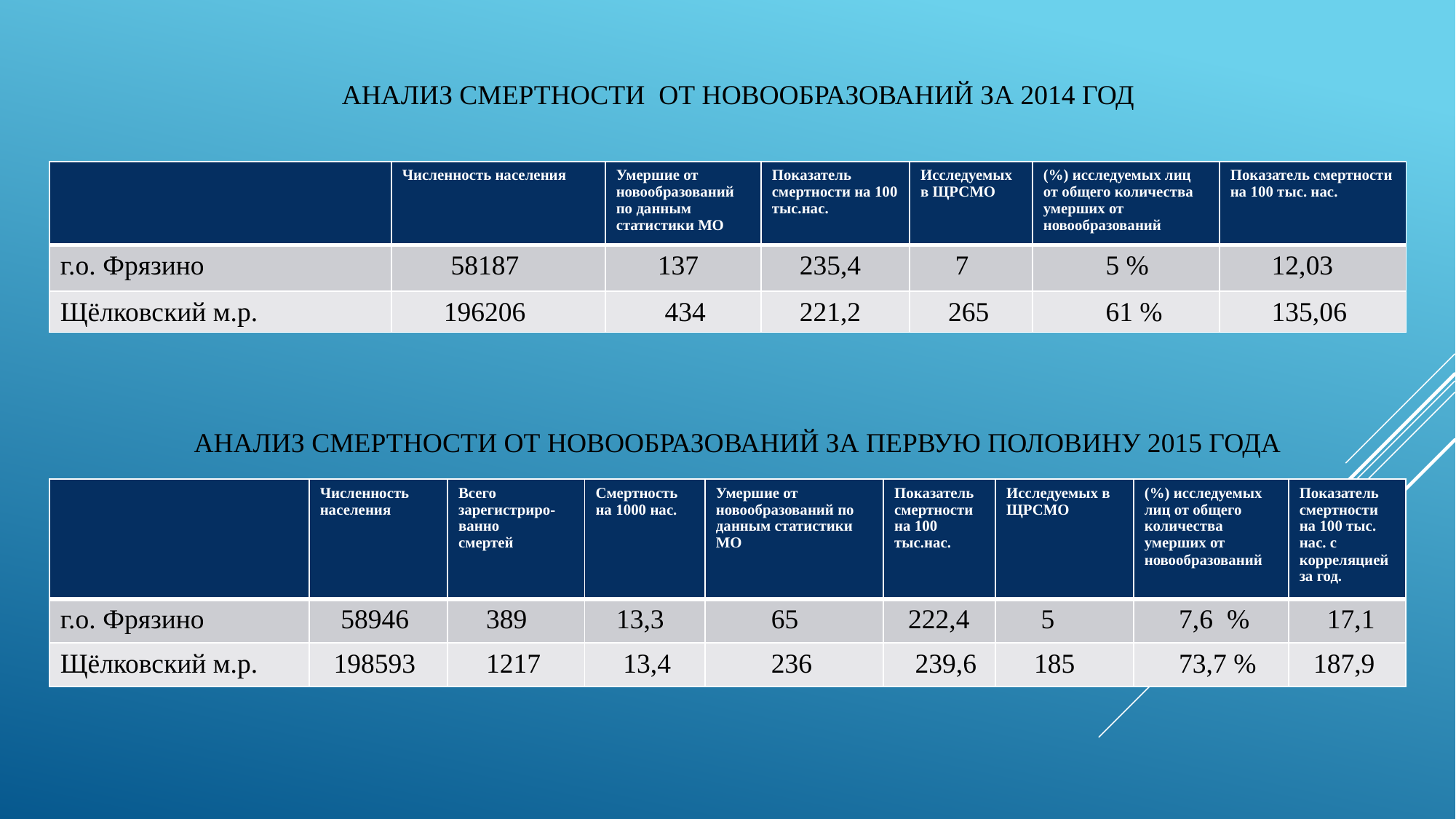

# Анализ смертности  от новообразований за 2014 год
|  | Численность населения | Умершие от новообразований по данным статистики МО | Показатель смертности на 100 тыс.нас. | Исследуемых в ЩРСМО | (%) исследуемых лиц от общего количества умерших от новообразований | Показатель смертности на 100 тыс. нас. |
| --- | --- | --- | --- | --- | --- | --- |
| г.о. Фрязино | 58187 | 137 | 235,4 | 7 | 5 % | 12,03 |
| Щёлковский м.р. | 196206 | 434 | 221,2 | 265 | 61 % | 135,06 |

АНАЛИЗ СМЕРТНОСТИ ОТ НОВООБРАЗОВАНИЙ ЗА ПЕРВУЮ ПОЛОВИНУ 2015 ГОДА
|  | Численность населения | Всего зарегистриро- ванно смертей | Смертность на 1000 нас. | Умершие от новообразований по данным статистики МО | Показатель смертности на 100 тыс.нас. | Исследуемых в ЩРСМО | (%) исследуемых лиц от общего количества умерших от новообразований | Показатель смертности на 100 тыс. нас. с корреляцией за год. |
| --- | --- | --- | --- | --- | --- | --- | --- | --- |
| г.о. Фрязино | 58946 | 389 | 13,3 | 65 | 222,4 | 5 | 7,6 % | 17,1 |
| Щёлковский м.р. | 198593 | 1217 | 13,4 | 236 | 239,6 | 185 | 73,7 % | 187,9 |